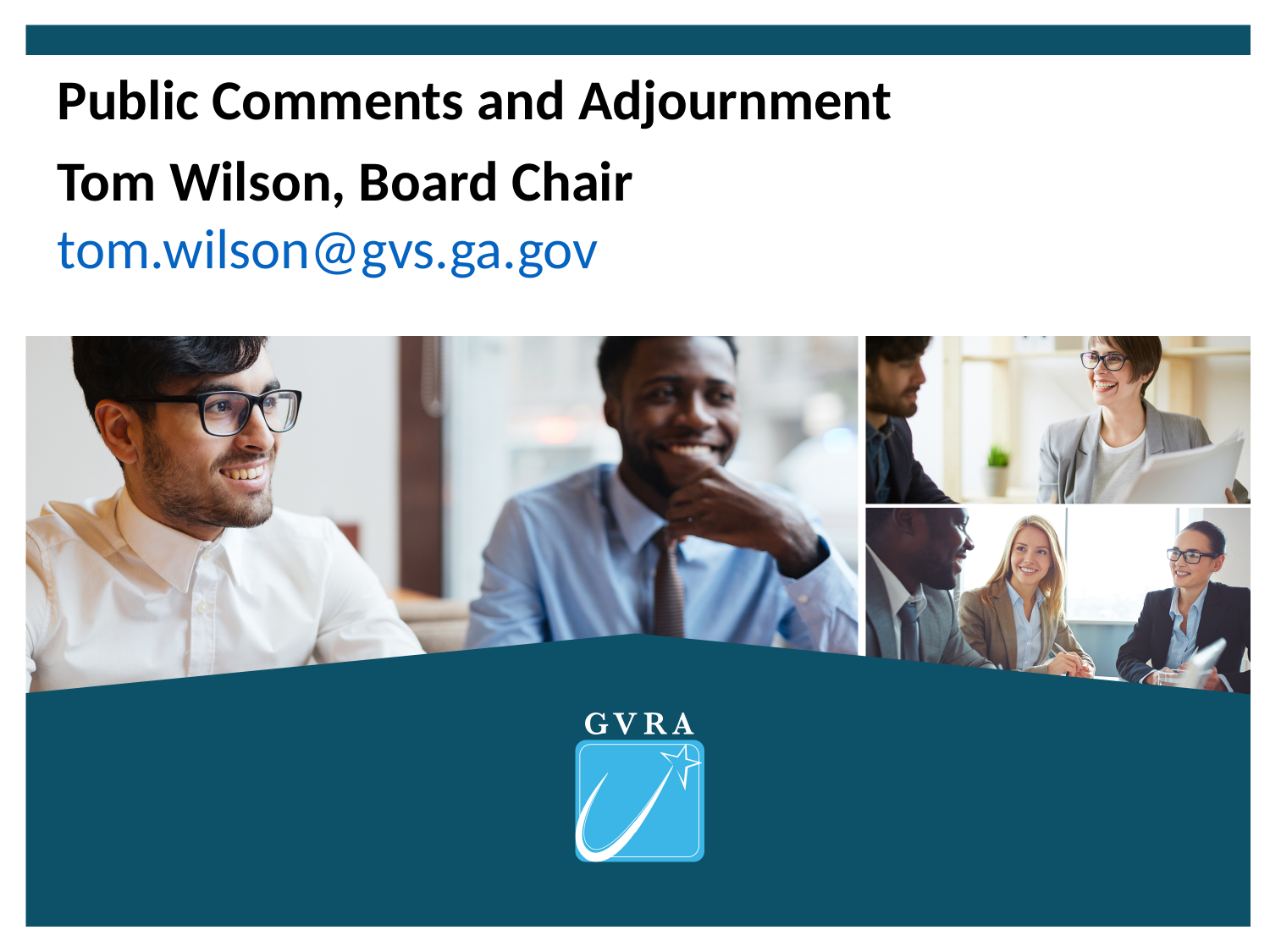

Public Comments and Adjournment
Tom Wilson, Board Chair
tom.wilson@gvs.ga.gov